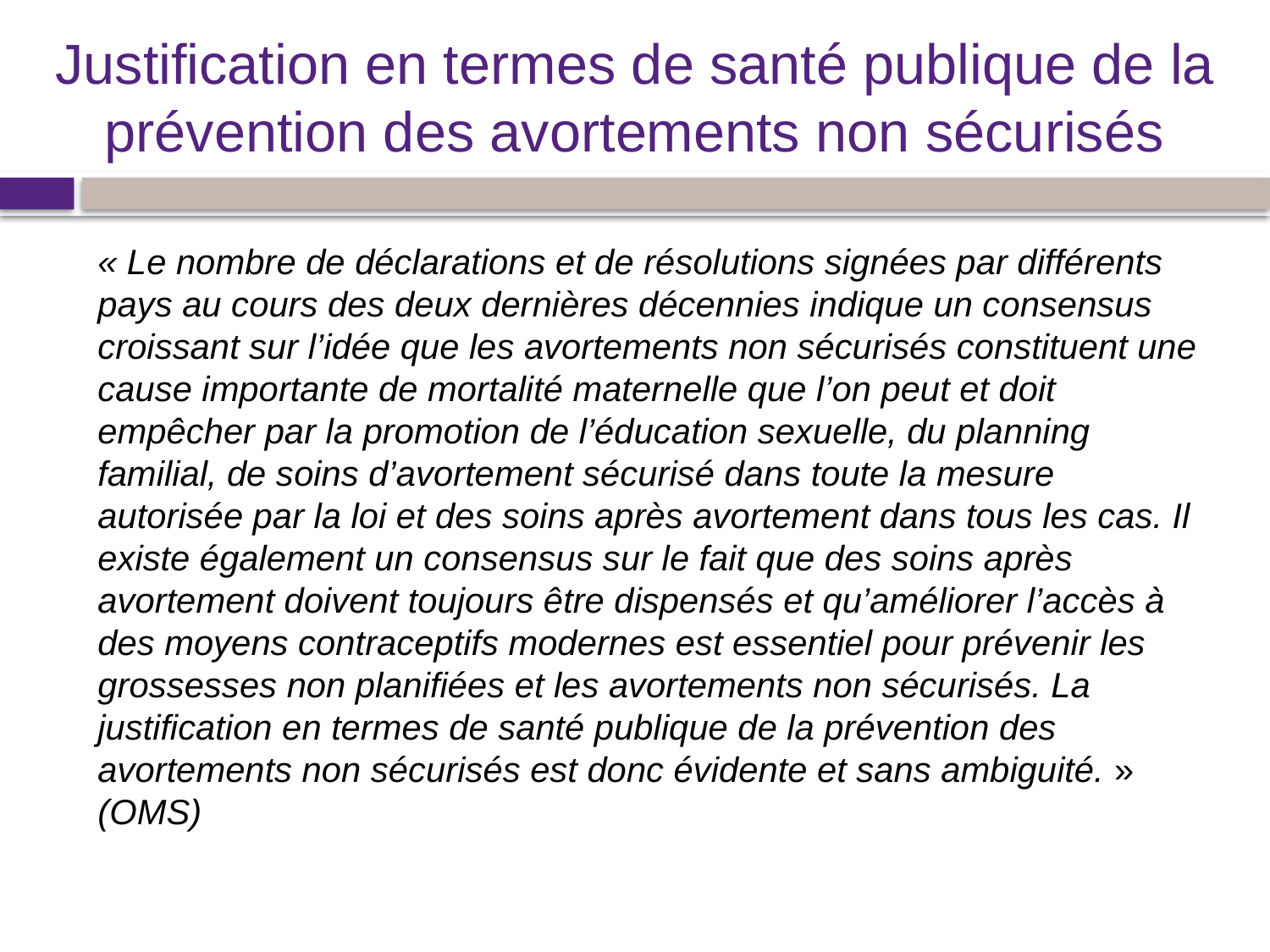

# Justification en termes de santé publique de la prévention des avortements non sécurisés
« Le nombre de déclarations et de résolutions signées par différents pays au cours des deux dernières décennies indique un consensus croissant sur l’idée que les avortements non sécurisés constituent une cause importante de mortalité maternelle que l’on peut et doit empêcher par la promotion de l’éducation sexuelle, du planning familial, de soins d’avortement sécurisé dans toute la mesure autorisée par la loi et des soins après avortement dans tous les cas. Il existe également un consensus sur le fait que des soins après avortement doivent toujours être dispensés et qu’améliorer l’accès à des moyens contraceptifs modernes est essentiel pour prévenir les grossesses non planifiées et les avortements non sécurisés. La justification en termes de santé publique de la prévention des avortements non sécurisés est donc évidente et sans ambiguité. » (OMS)